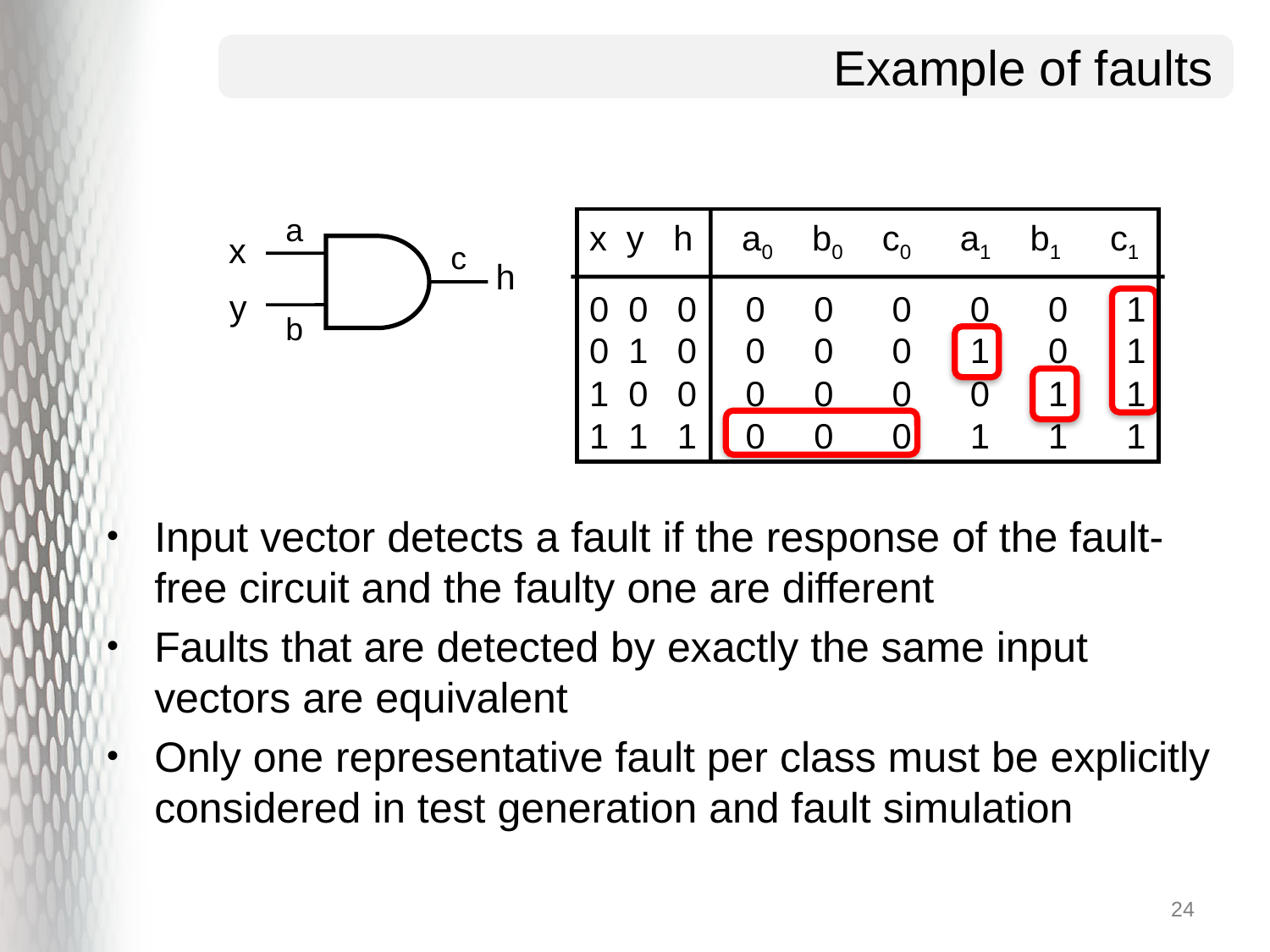

# Example of faults
a
x
c

h
y
b
x  y   h     a0    b0    c0     a1    b1     c1
0  0   0     0     0      0      0      0      1
0  1   0     0     0      0      1      0      1
1  0   0     0     0      0      0      1      1
1  1   1     0     0      0      1      1      1

Input vector detects a fault if the response of the fault-free circuit and the faulty one are different
Faults that are detected by exactly the same input vectors are equivalent
Only one representative fault per class must be explicitly considered in test generation and fault simulation